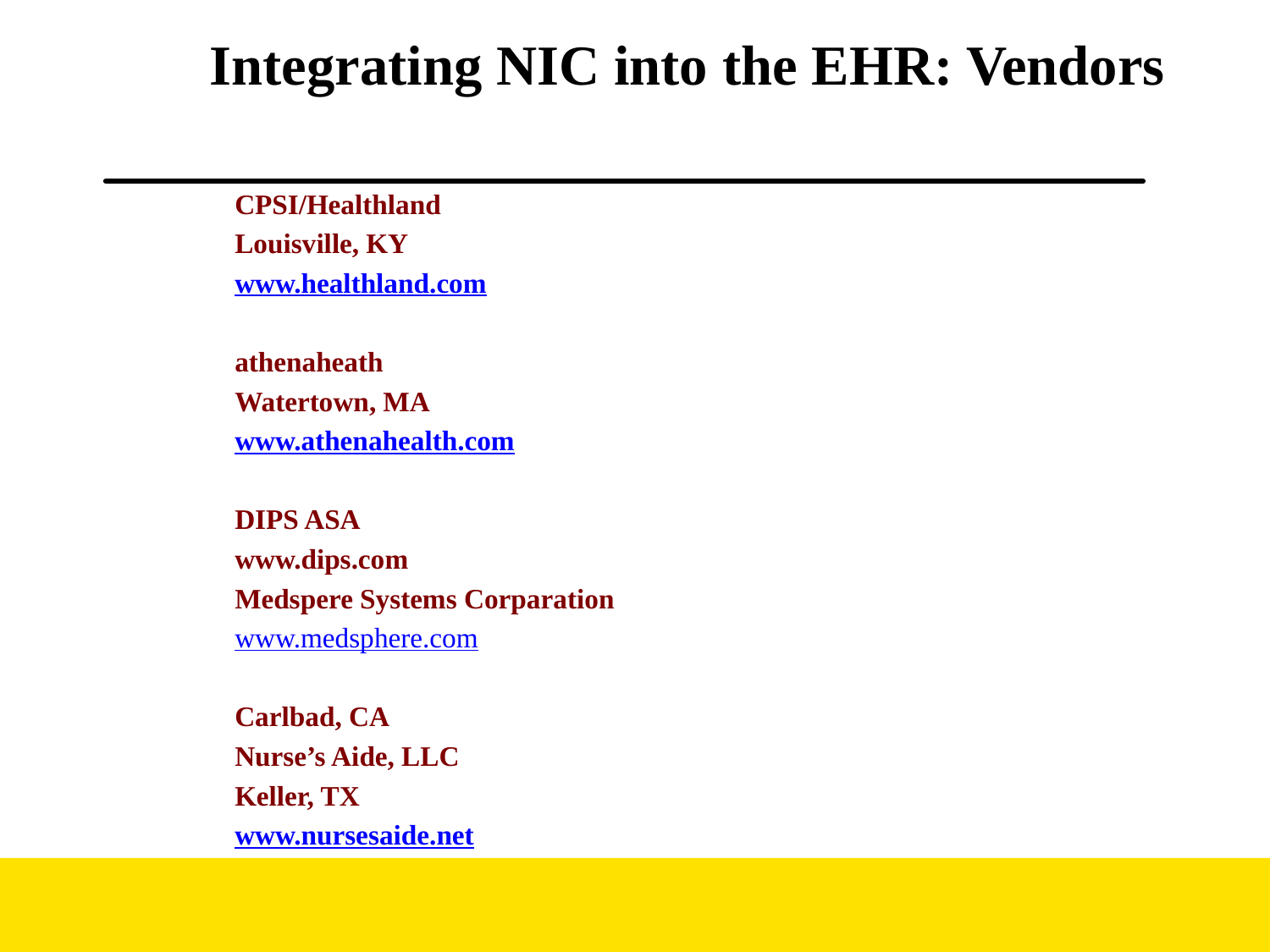

# Integrating NIC into the EHR: Vendors
CPSI/Healthland
Louisville, KY
www.healthland.com

athenaheath
Watertown, MA
www.athenahealth.com

DIPS ASA
www.dips.com
Medspere Systems Corparation
www.medsphere.com

Carlbad, CA
Nurse’s Aide, LLC
Keller, TX
www.nursesaide.net